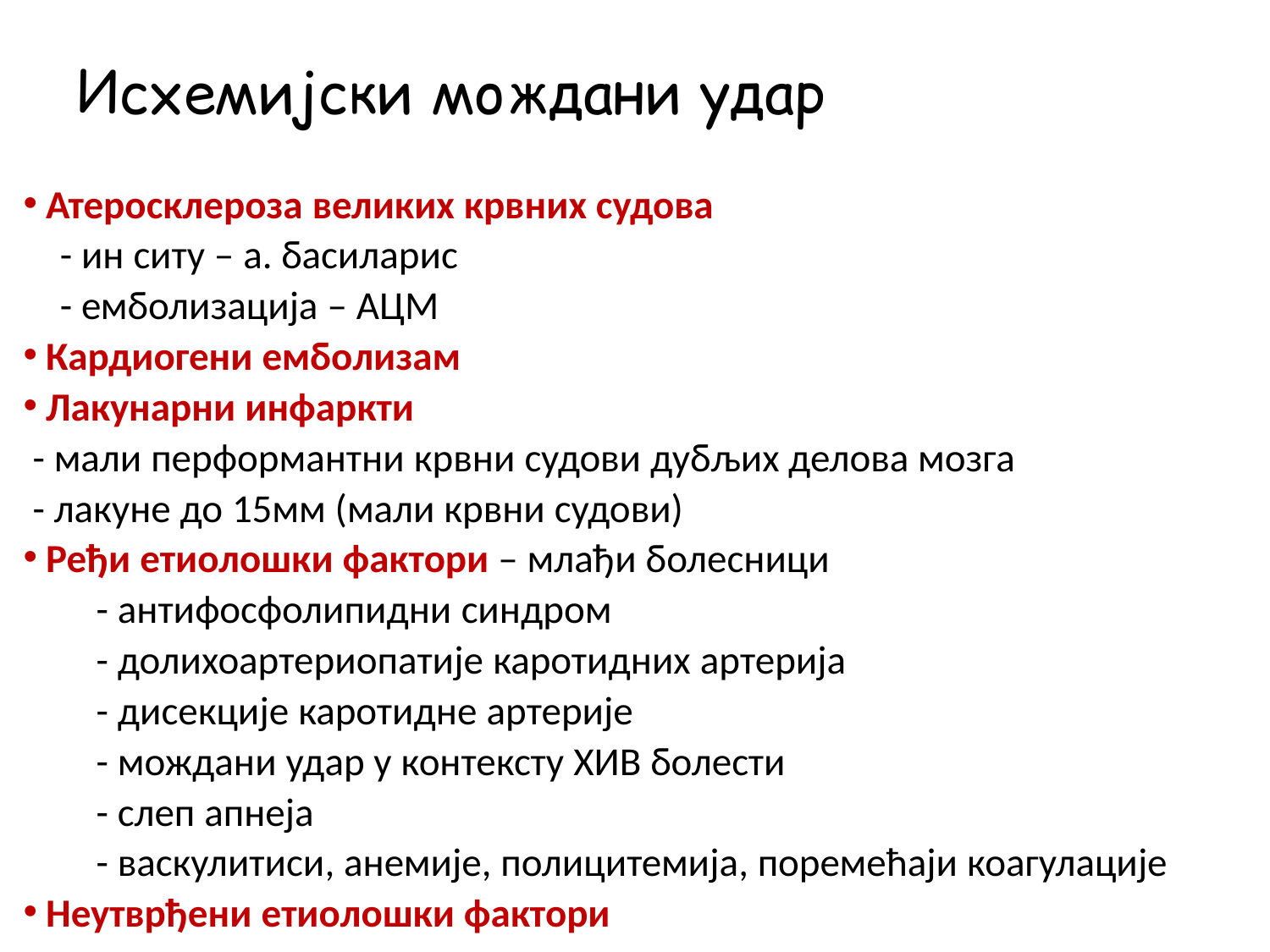

# Исхемијски мождани удар
Атеросклероза великих крвних судова
    - ин ситу – а. басиларис
    - емболизација – АЦМ
Кардиогени емболизам
Лакунарни инфаркти
 - мали перформантни крвни судови дубљих делова мозга
 - лакуне до 15мм (мали крвни судови)
Ређи етиолошки фактори – млађи болесници
        - антифосфолипидни синдром
        - долихоартериопатије каротидних артерија
        - дисекције каротидне артерије
        - мождани удар у контексту ХИВ болести
        - слеп апнеја
        - васкулитиси, анемије, полицитемија, поремећаји коагулације
Неутврђени етиолошки фактори